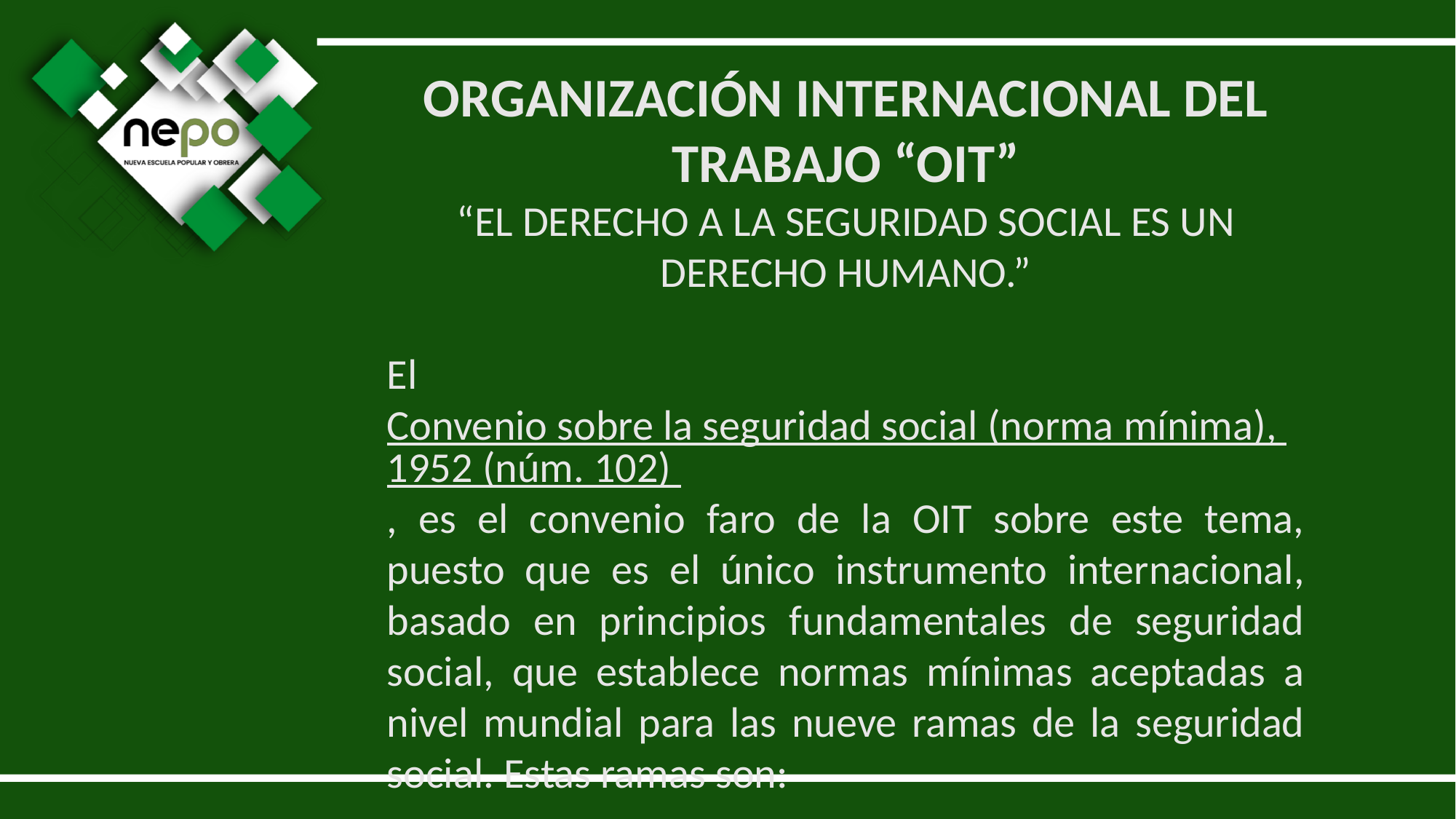

ORGANIZACIÓN INTERNACIONAL DEL TRABAJO “OIT”
“EL DERECHO A LA SEGURIDAD SOCIAL ES UN DERECHO HUMANO.”

El Convenio sobre la seguridad social (norma mínima), 1952 (núm. 102) , es el convenio faro de la OIT sobre este tema, puesto que es el único instrumento internacional, basado en principios fundamentales de seguridad social, que establece normas mínimas aceptadas a nivel mundial para las nueve ramas de la seguridad social. Estas ramas son: